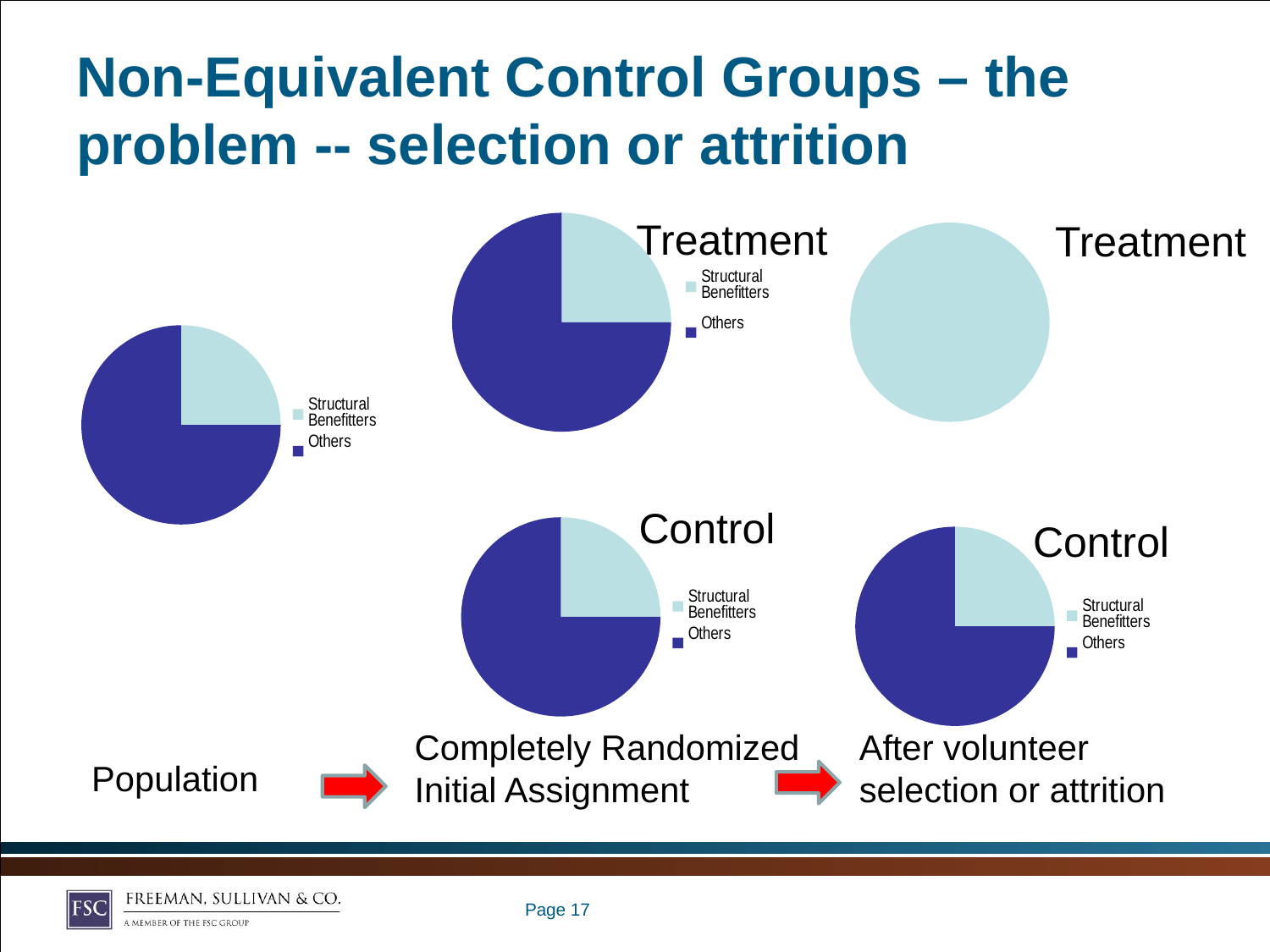

# Non-Equivalent Control Groups – the problem -- selection or attrition

### Chart

| Category | Structural Benefitters |
|---|---|
Treatment

### Chart

| Category |  |
|---|---|
| Structural Benefitters | 0.25 |
| Others | 0.7500000000000013 |
Treatment

### Chart

| Category |  |
|---|---|
| Structural Benefitters | 0.25 |
| Others | 0.7500000000000013 |
Control

### Chart

| Category |  |
|---|---|
| Structural Benefitters | 0.25 |
| Others | 0.7500000000000013 |
Control

### Chart

| Category |  |
|---|---|
| Structural Benefitters | 0.25 |
| Others | 0.7500000000000013 |
Completely Randomized
Initial Assignment
After volunteer selection or attrition
Population

Page 17